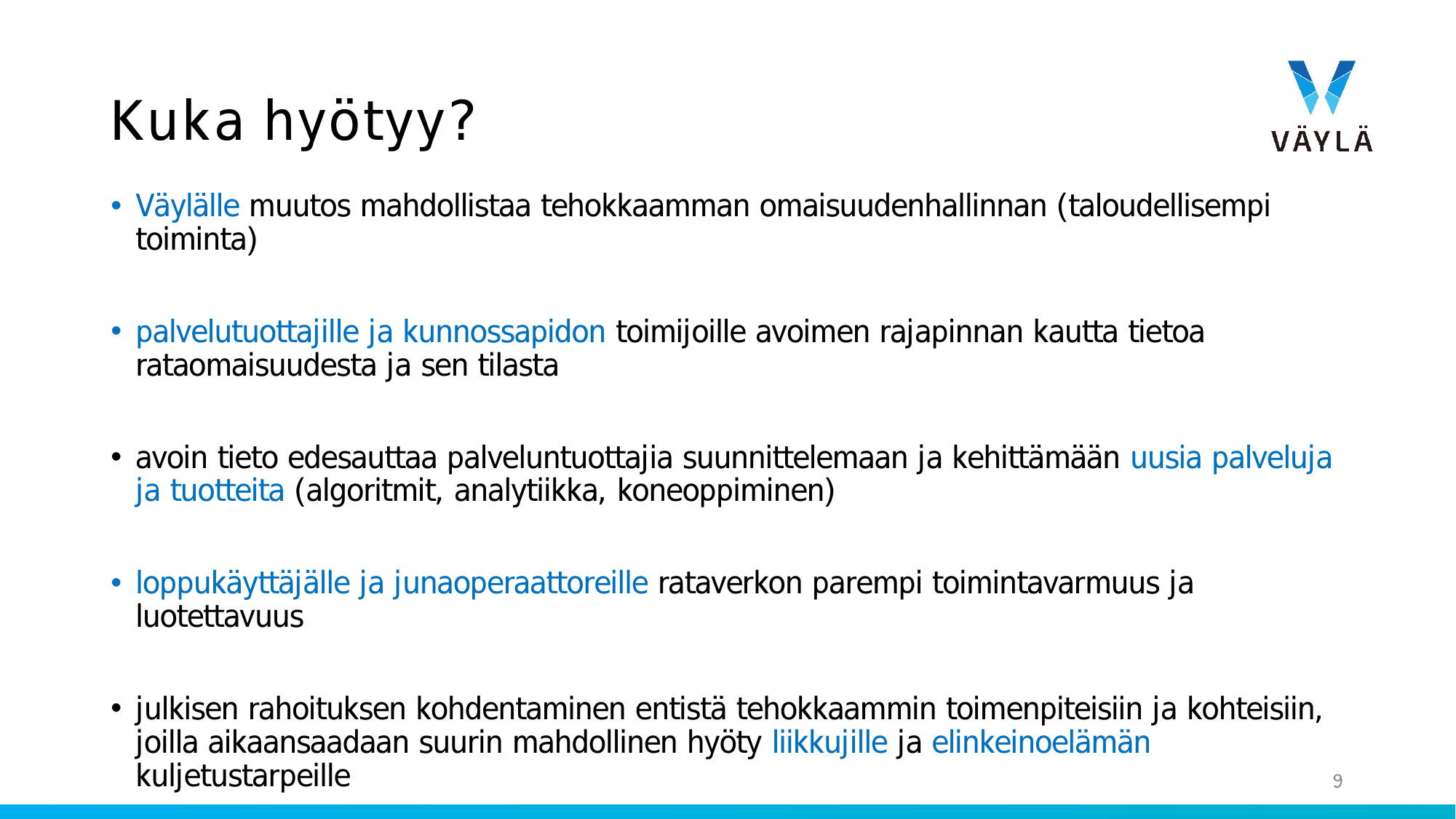

# Kuka hyötyy?
Väylälle muutos mahdollistaa tehokkaamman omaisuudenhallinnan (taloudellisempi toiminta)

palvelutuottajille ja kunnossapidon toimijoille avoimen rajapinnan kautta tietoa rataomaisuudesta ja sen tilasta

avoin tieto edesauttaa palveluntuottajia suunnittelemaan ja kehittämään uusia palveluja ja tuotteita (algoritmit, analytiikka, koneoppiminen)

loppukäyttäjälle ja junaoperaattoreille rataverkon parempi toimintavarmuus ja luotettavuus

julkisen rahoituksen kohdentaminen entistä tehokkaammin toimenpiteisiin ja kohteisiin, joilla aikaansaadaan suurin mahdollinen hyöty liikkujille ja elinkeinoelämän kuljetustarpeille

9